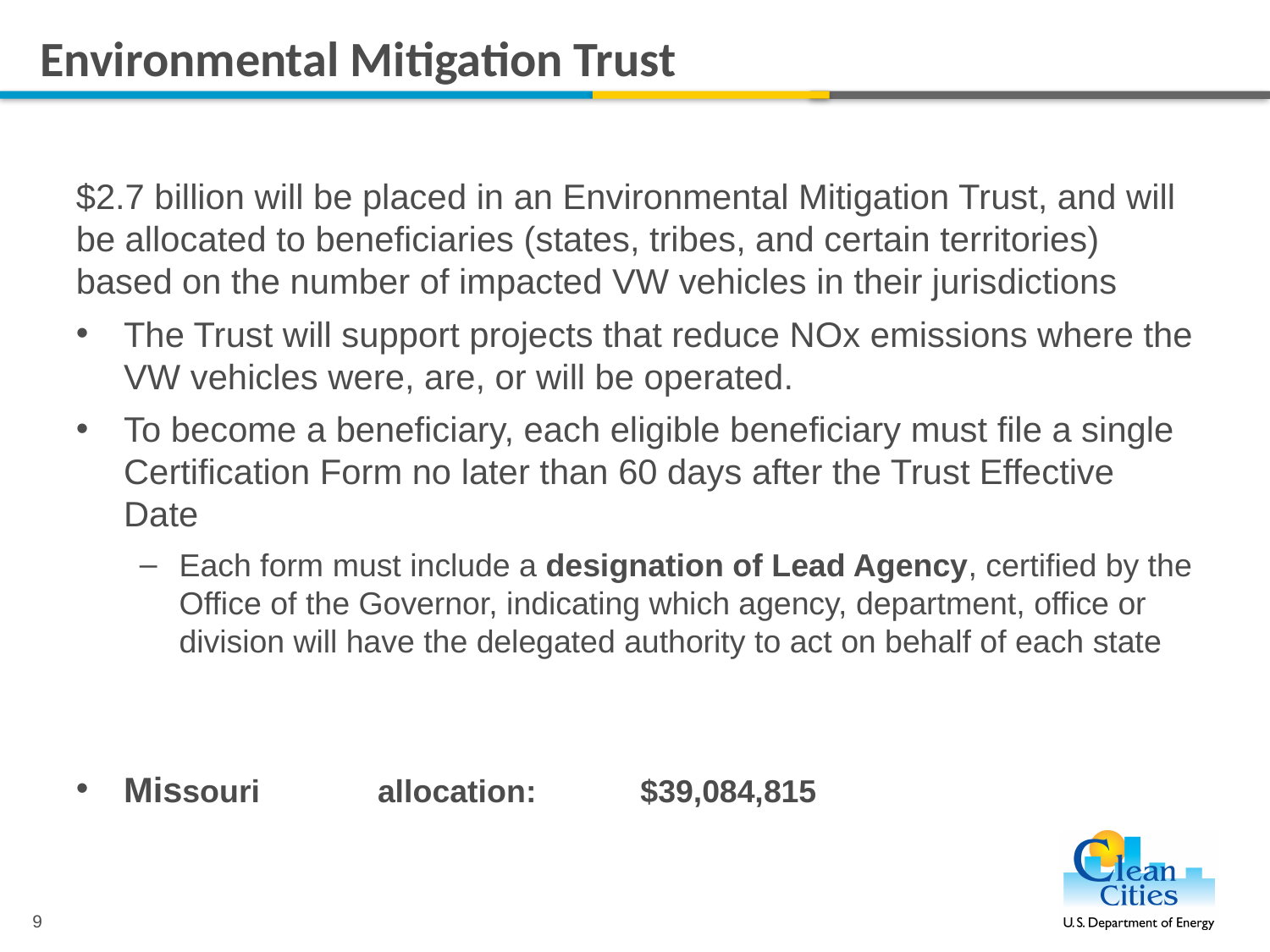

# Environmental Mitigation Trust
$2.7 billion will be placed in an Environmental Mitigation Trust, and will be allocated to beneficiaries (states, tribes, and certain territories) based on the number of impacted VW vehicles in their jurisdictions
The Trust will support projects that reduce NOx emissions where the VW vehicles were, are, or will be operated.
To become a beneficiary, each eligible beneficiary must file a single Certification Form no later than 60 days after the Trust Effective Date
Each form must include a designation of Lead Agency, certified by the Office of the Governor, indicating which agency, department, office or division will have the delegated authority to act on behalf of each state

Missouri	allocation:	 $39,084,815